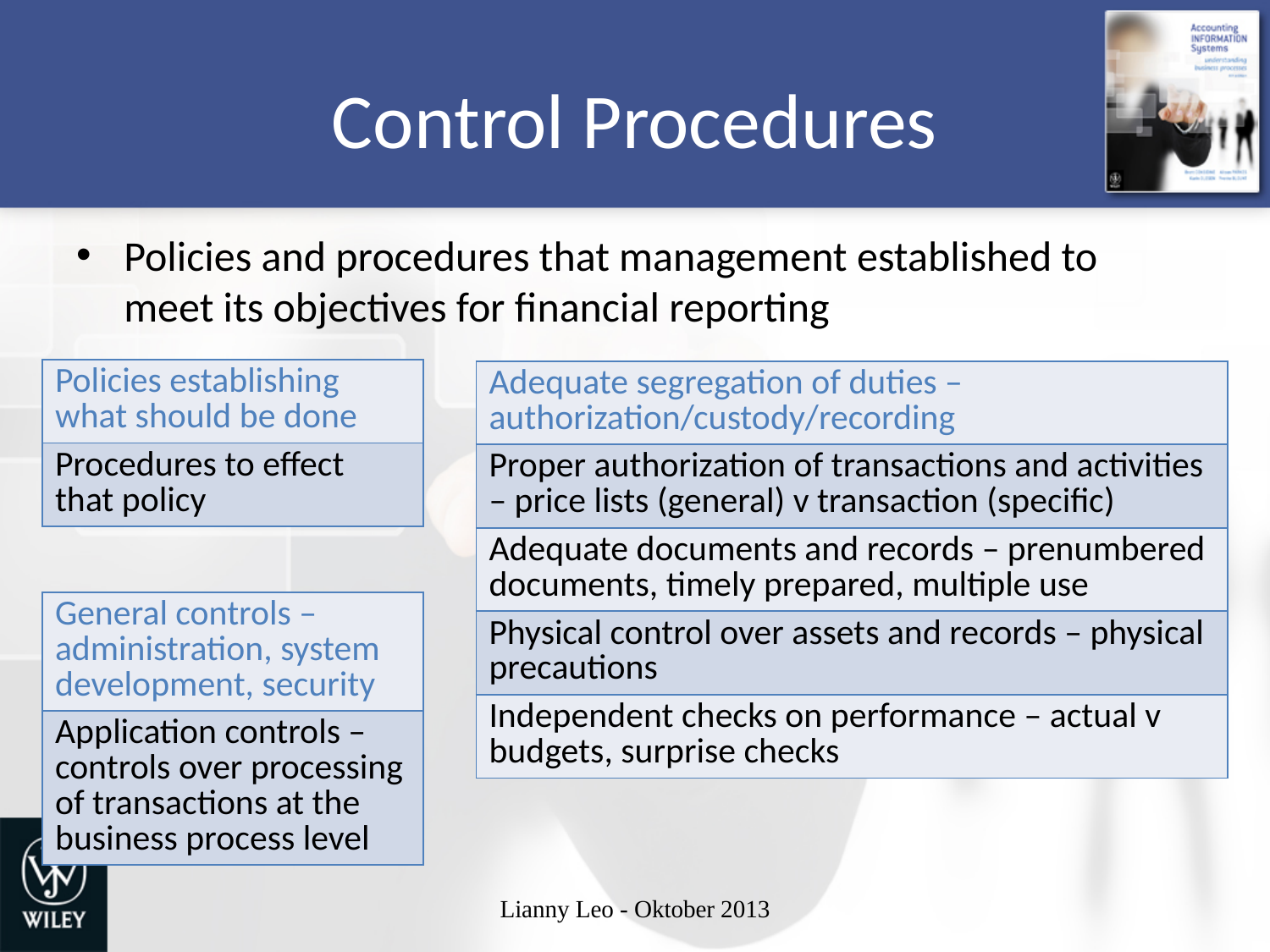

# Control Procedures
Policies and procedures that management established to meet its objectives for financial reporting
| Policies establishing what should be done |
| --- |
| Procedures to effect that policy |
| Adequate segregation of duties – authorization/custody/recording |
| --- |
| Proper authorization of transactions and activities – price lists (general) v transaction (specific) |
| Adequate documents and records – prenumbered documents, timely prepared, multiple use |
| Physical control over assets and records – physical precautions |
| Independent checks on performance – actual v budgets, surprise checks |
| General controls – administration, system development, security |
| --- |
| Application controls – controls over processing of transactions at the business process level |
Lianny Leo - Oktober 2013